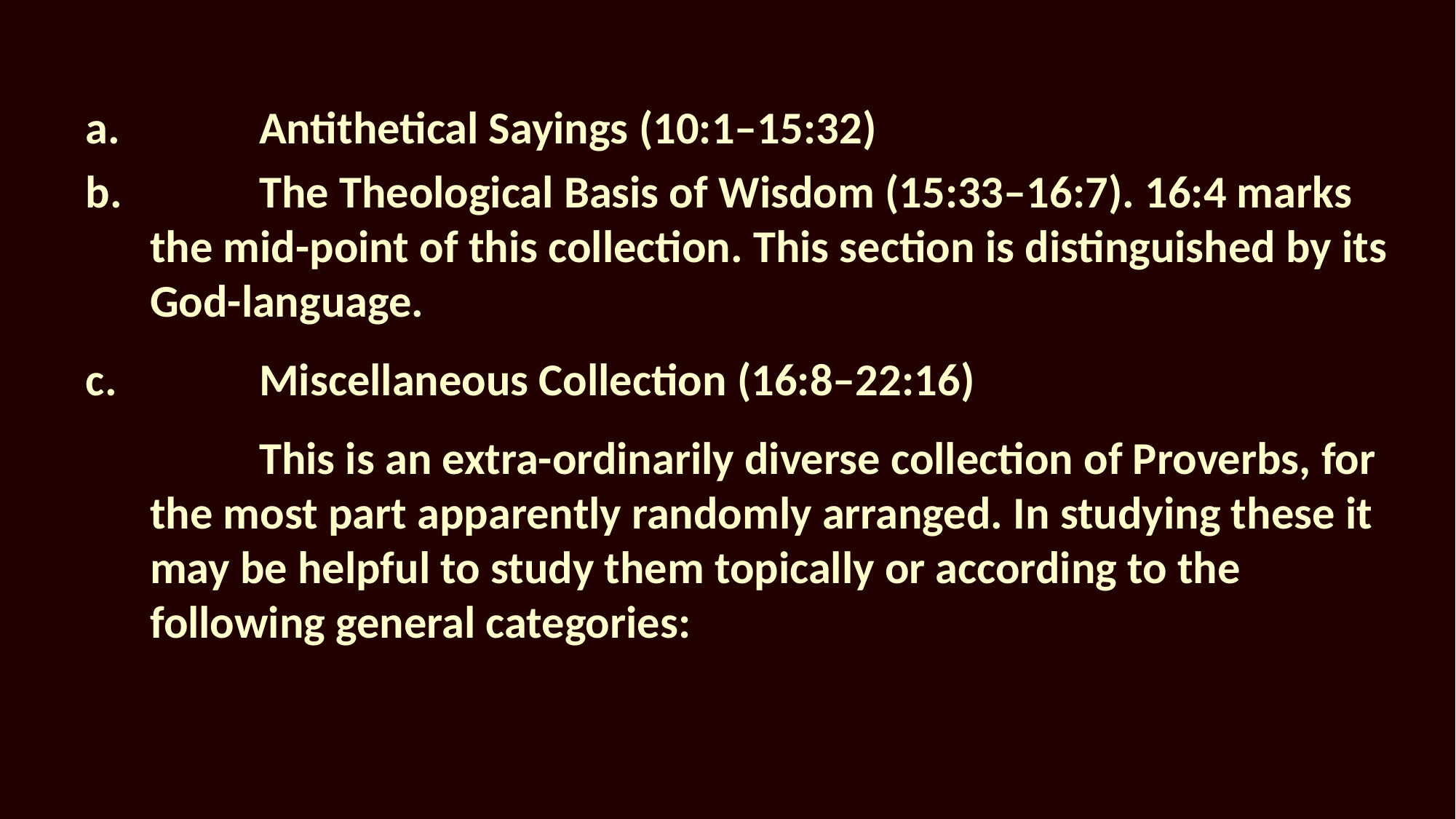

a.		Antithetical Sayings (10:1–15:32)
b.		The Theological Basis of Wisdom (15:33–16:7). 16:4 marks the mid-point of this collection. This section is distinguished by its God-language.
c.		Miscellaneous Collection (16:8–22:16)
		This is an extra-ordinarily diverse collection of Proverbs, for the most part apparently randomly arranged. In studying these it may be helpful to study them topically or according to the following general categories: